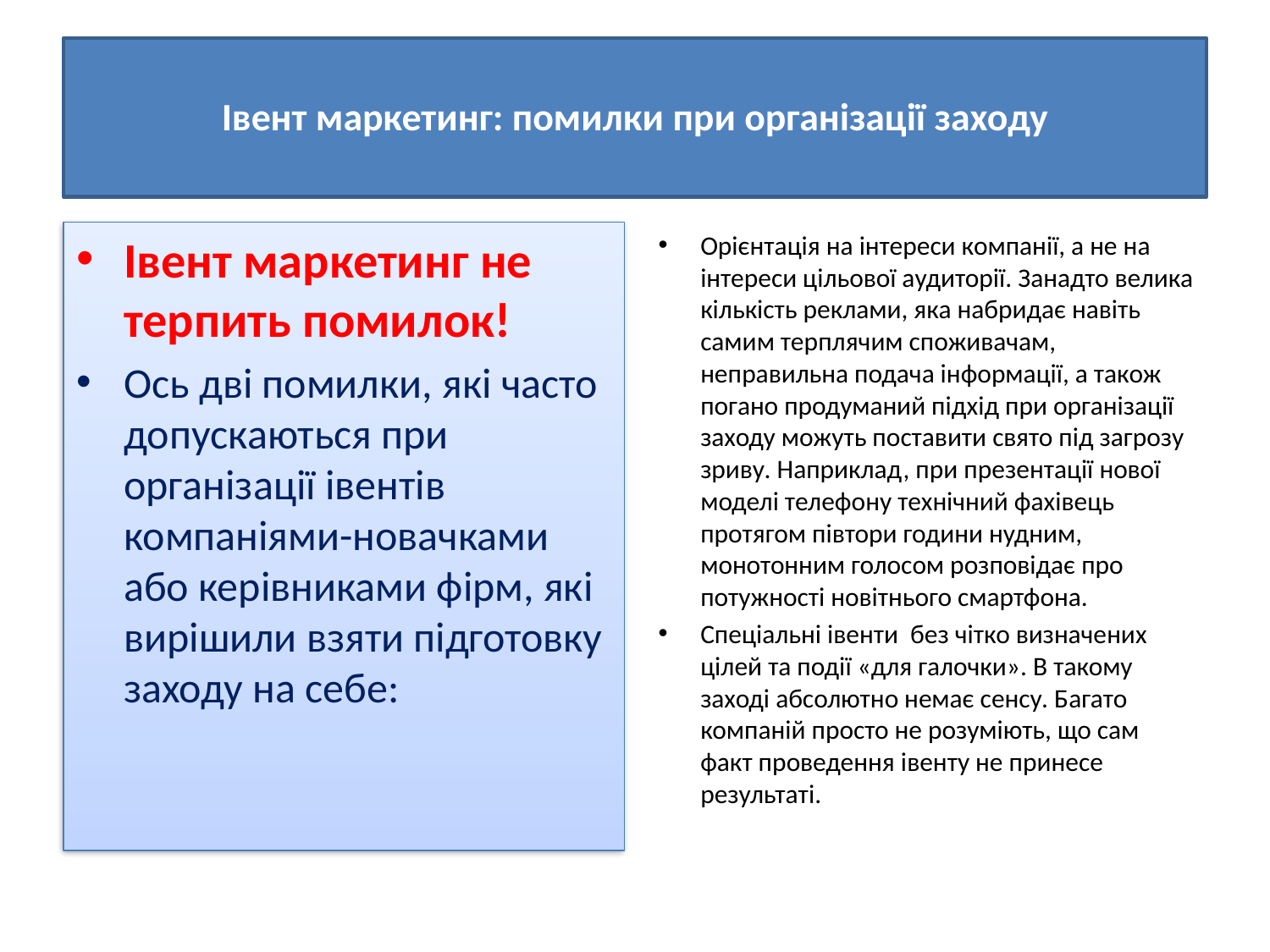

# Івент маркетинг: помилки при організації заходу
Івент маркетинг не терпить помилок!
Ось дві помилки, які часто допускаються при організації івентів компаніями-новачками або керівниками фірм, які вирішили взяти підготовку заходу на себе:
Орієнтація на інтереси компанії, а не на інтереси цільової аудиторії. Занадто велика кількість реклами, яка набридає навіть самим терплячим споживачам, неправильна подача інформації, а також погано продуманий підхід при організації заходу можуть поставити свято під загрозу зриву. Наприклад, при презентації нової моделі телефону технічний фахівець протягом півтори години нудним, монотонним голосом розповідає про потужності новітнього смартфона.
Спеціальні івенти  без чітко визначених цілей та події «для галочки». В такому заході абсолютно немає сенсу. Багато компаній просто не розуміють, що сам факт проведення івенту не принесе результаті.